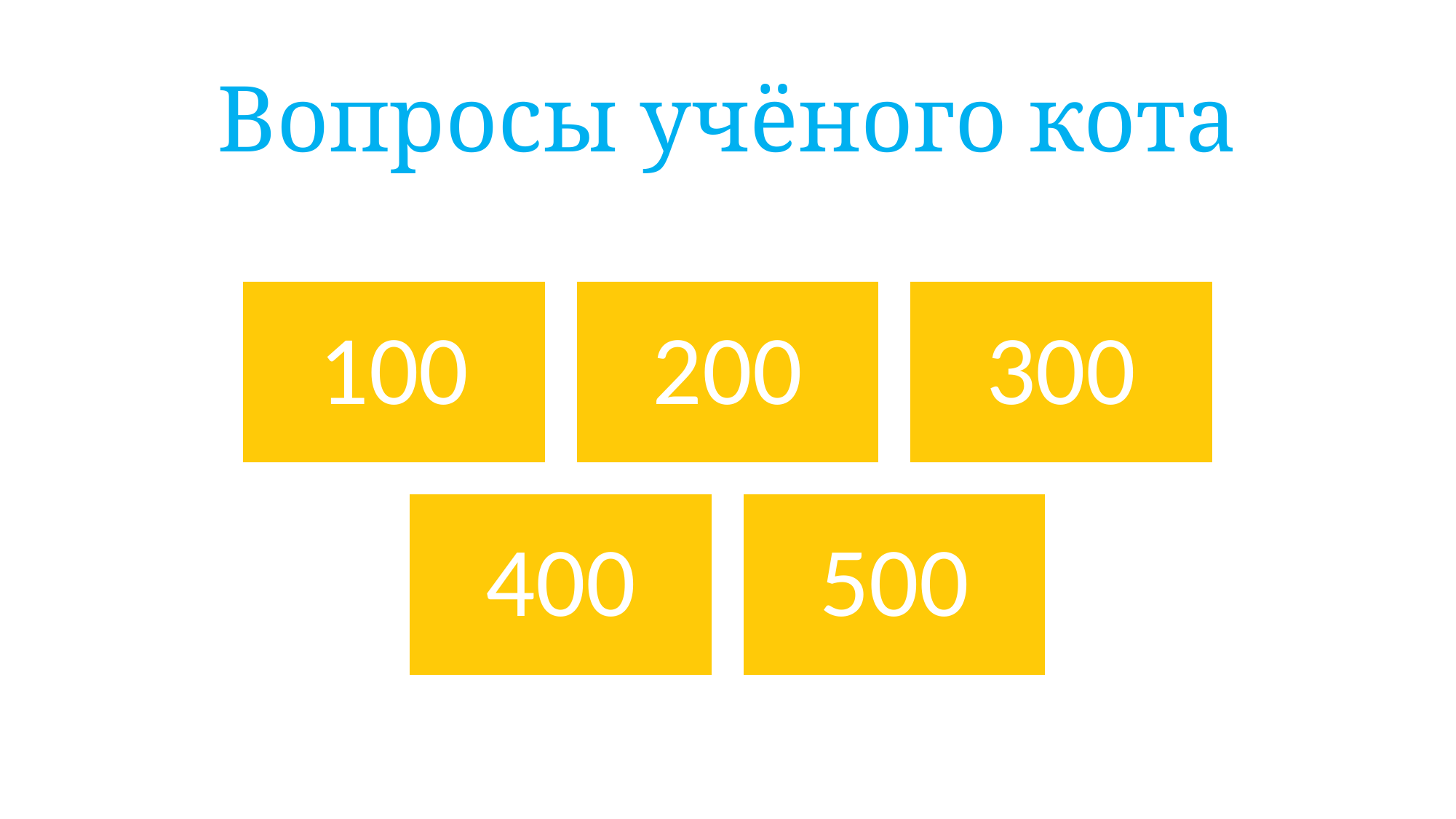

# Вопросы учёного кота
100
200
300
400
500